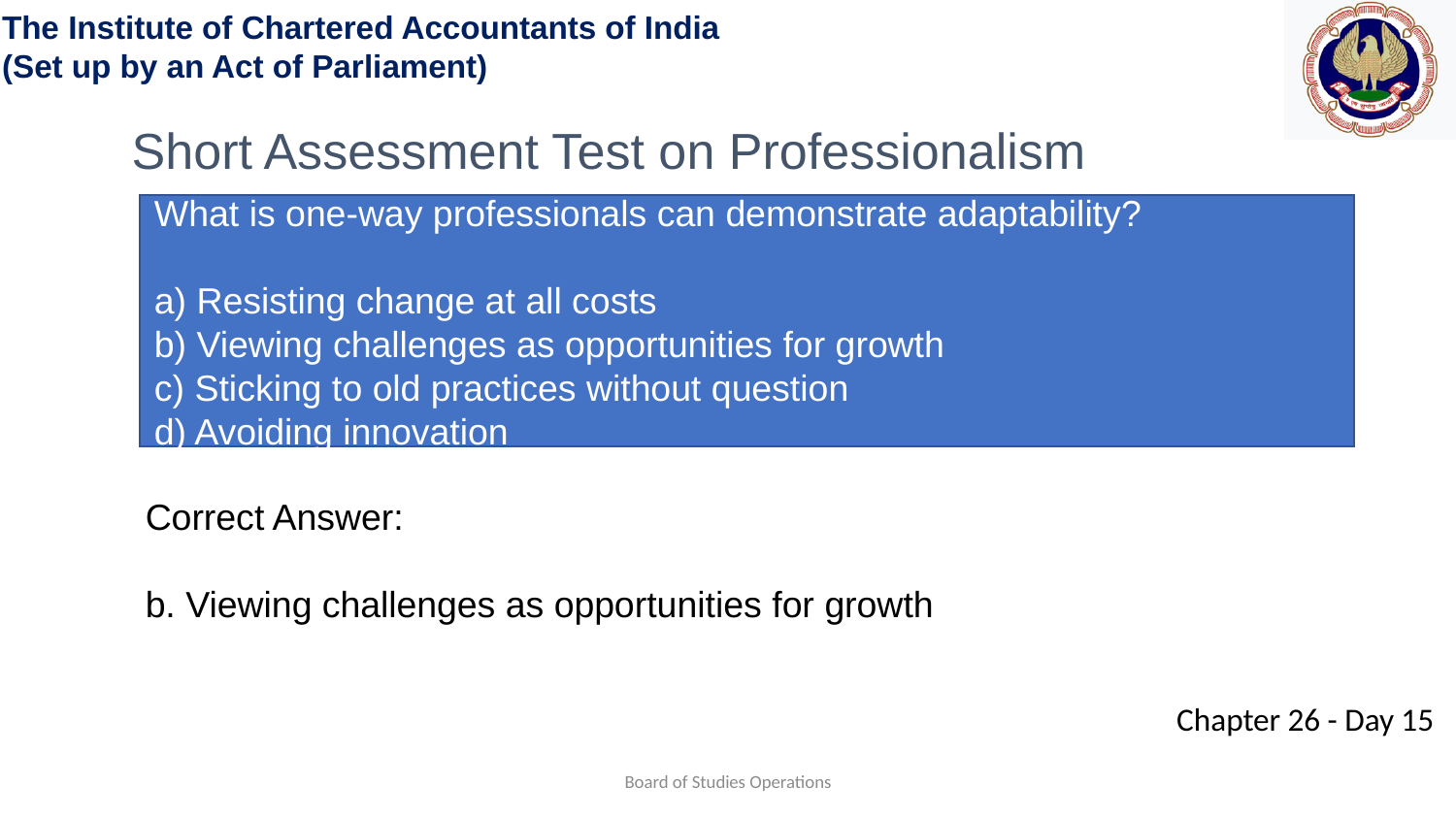

Short Assessment Test on Professionalism
What is one-way professionals can demonstrate adaptability?

a) Resisting change at all costs
b) Viewing challenges as opportunities for growth
c) Sticking to old practices without question
d) Avoiding innovation
Correct Answer:

b. Viewing challenges as opportunities for growth
Board of Studies Operations